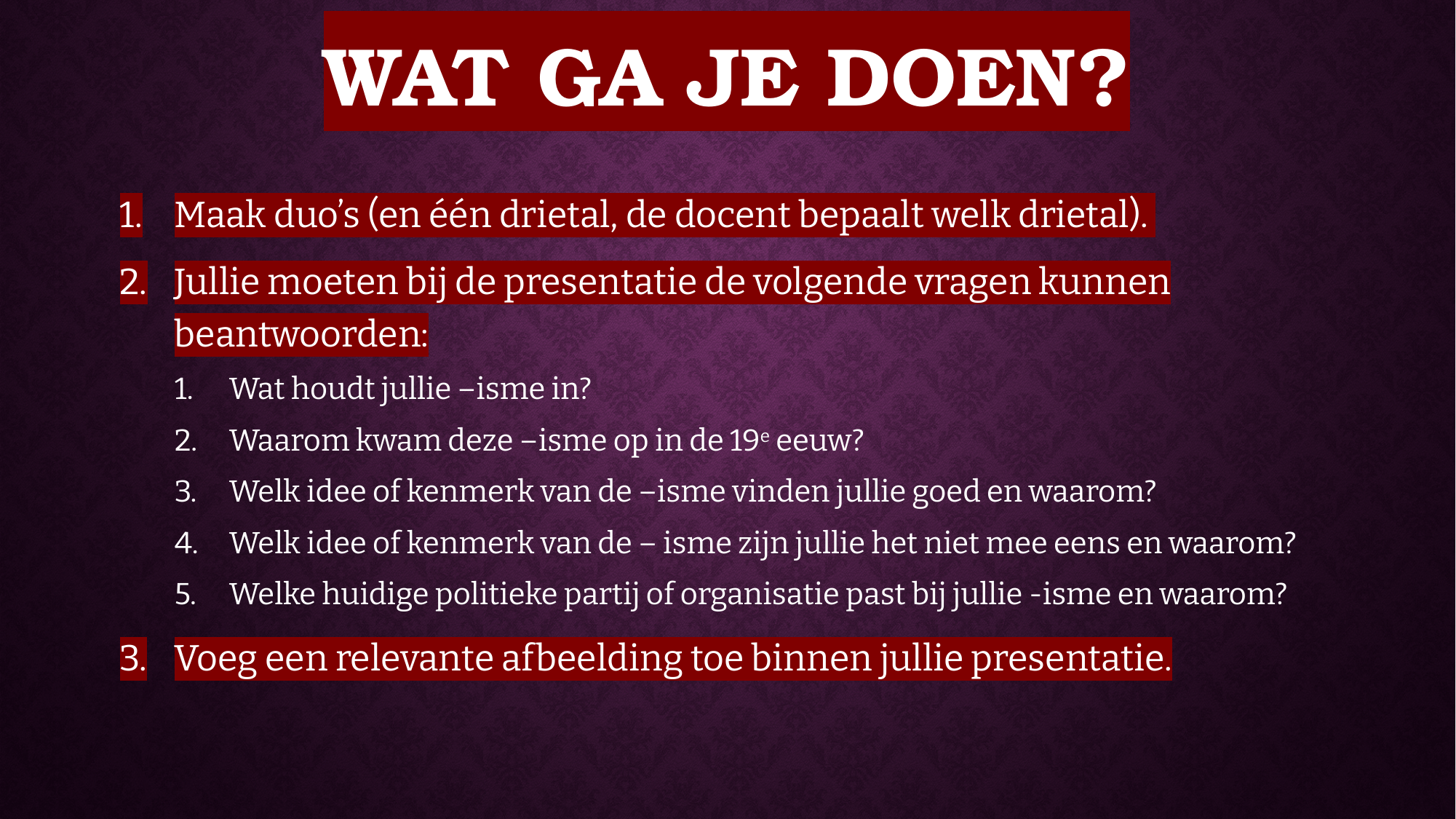

# Wat ga je doen?
Maak duo’s (en één drietal, de docent bepaalt welk drietal).
Jullie moeten bij de presentatie de volgende vragen kunnen beantwoorden:
Wat houdt jullie –isme in?
Waarom kwam deze –isme op in de 19e eeuw?
Welk idee of kenmerk van de –isme vinden jullie goed en waarom?
Welk idee of kenmerk van de – isme zijn jullie het niet mee eens en waarom?
Welke huidige politieke partij of organisatie past bij jullie -isme en waarom?
Voeg een relevante afbeelding toe binnen jullie presentatie.